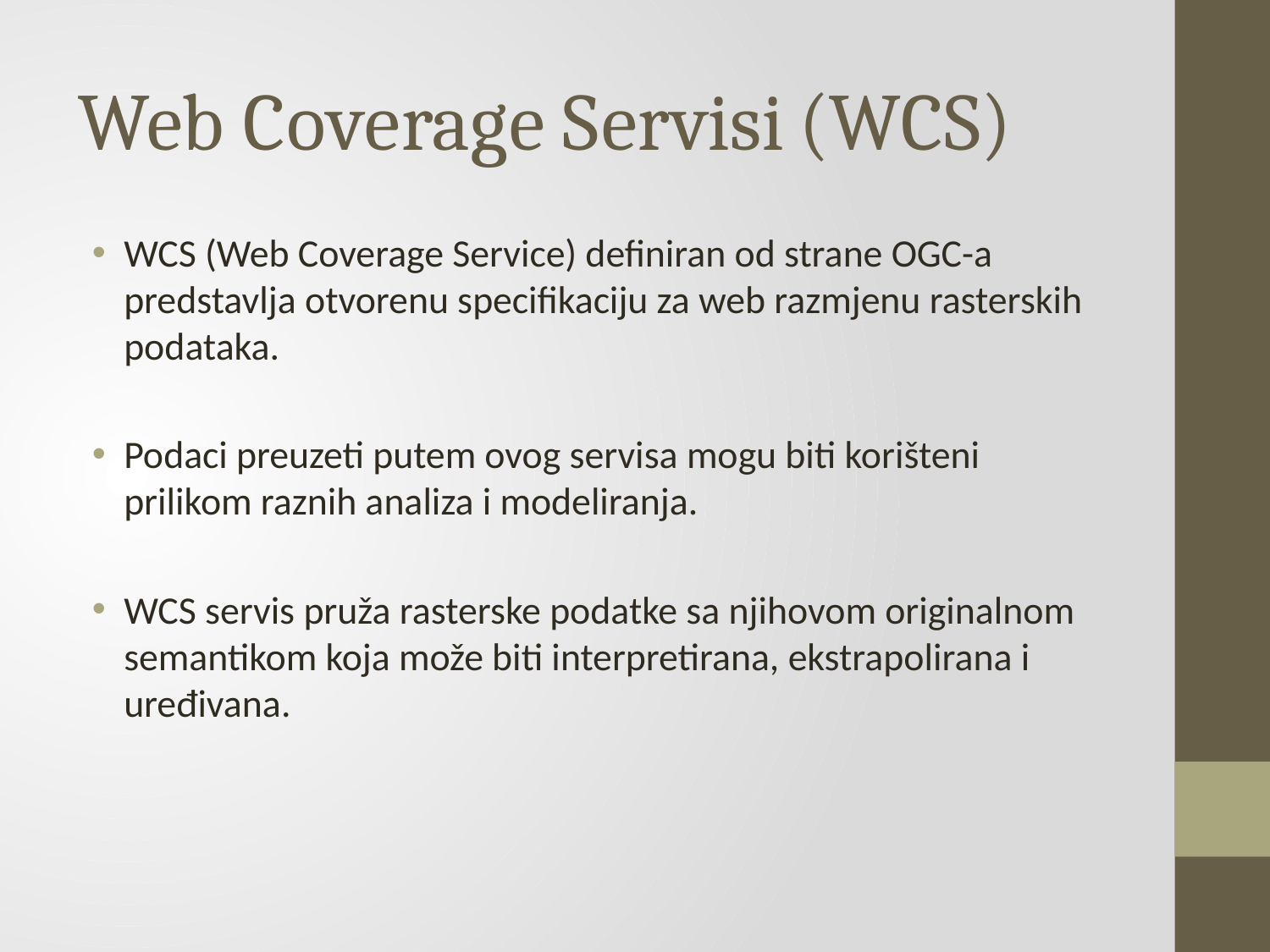

# Web Coverage Servisi (WCS)
WCS (Web Coverage Service) definiran od strane OGC-a predstavlja otvorenu specifikaciju za web razmjenu rasterskih podataka.

Podaci preuzeti putem ovog servisa mogu biti korišteni prilikom raznih analiza i modeliranja.

WCS servis pruža rasterske podatke sa njihovom originalnom semantikom koja može biti interpretirana, ekstrapolirana i uređivana.